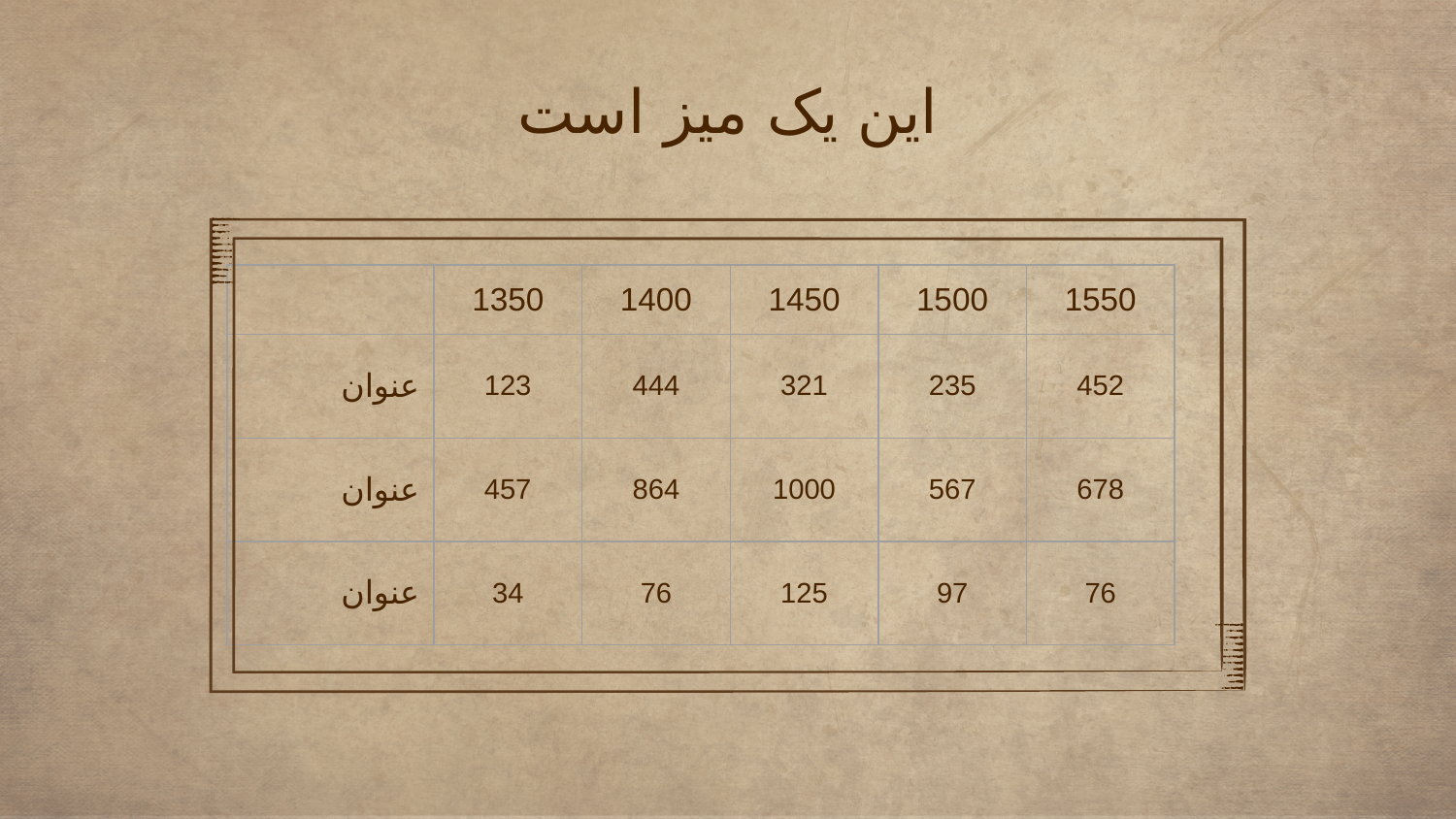

# این یک میز است

|  | 1350 | 1400 | 1450 | 1500 | 1550 |
| --- | --- | --- | --- | --- | --- |
| عنوان | 123 | 444 | 321 | 235 | 452 |
| عنوان | 457 | 864 | 1000 | 567 | 678 |
| عنوان | 34 | 76 | 125 | 97 | 76 |